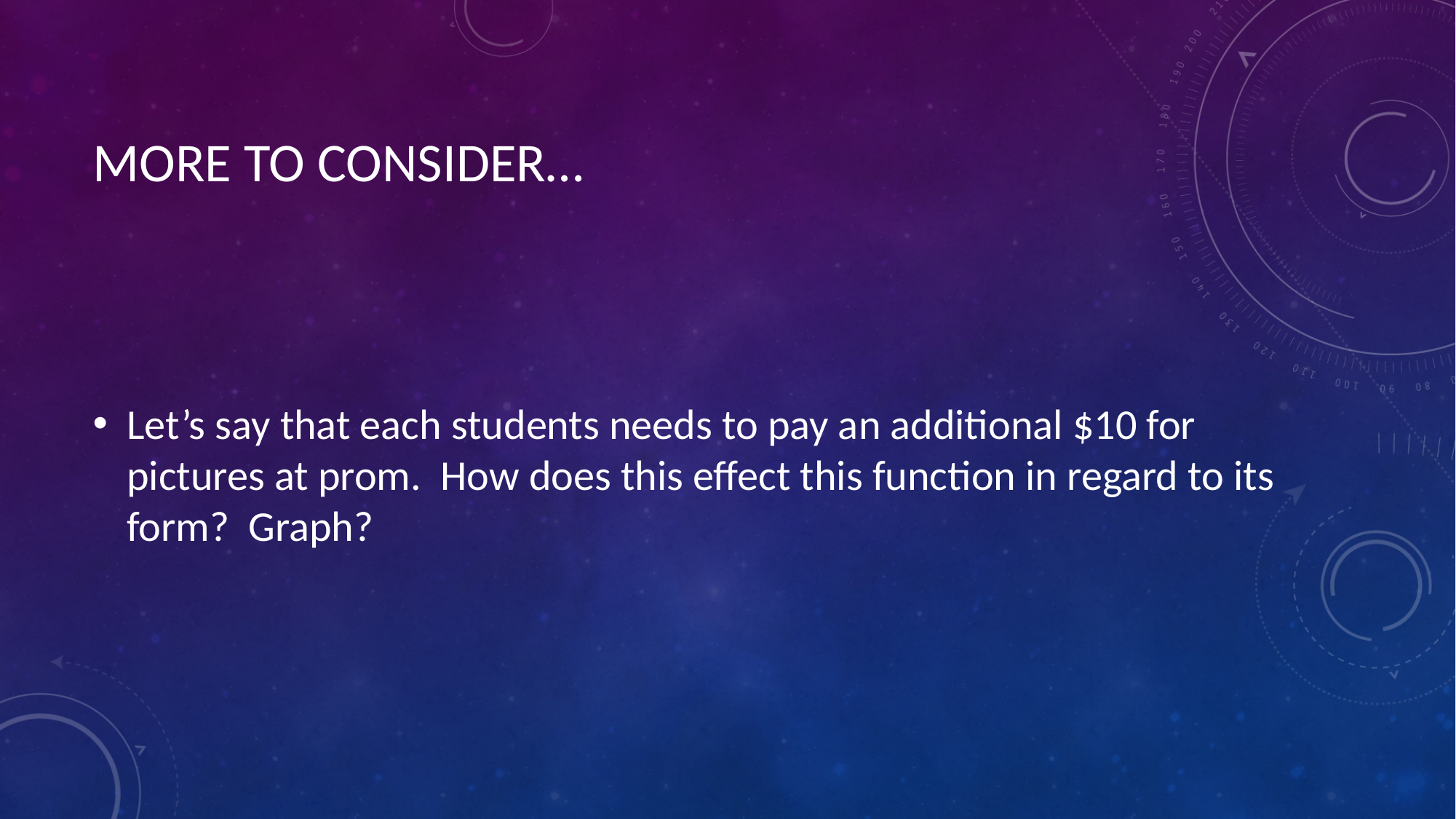

# More to Consider…
Let’s say that each students needs to pay an additional $10 for pictures at prom.  How does this effect this function in regard to its form?  Graph?